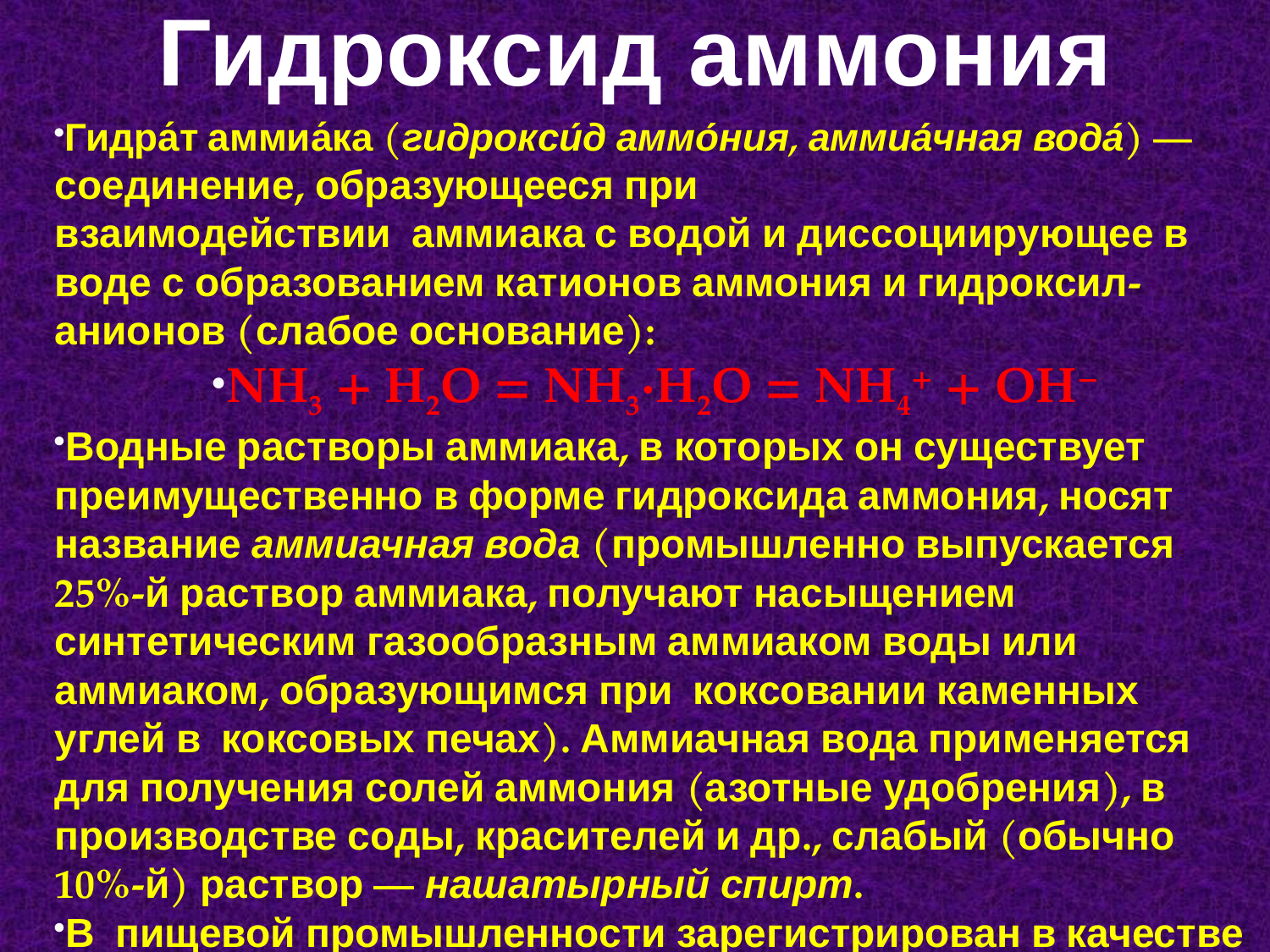

# Гидроксид аммония
Гидра́т аммиа́ка (гидрокси́д аммо́ния, аммиа́чная вода́) — соединение, образующееся при взаимодействии  аммиака с водой и диссоциирующее в воде с образованием катионов аммония и гидроксил-анионов (слабое основание):
NH3 + H2O = NH3·H2O = NH4+ + OH−
Водные растворы аммиака, в которых он существует преимущественно в форме гидроксида аммония, носят название аммиачная вода (промышленно выпускается 25%-й раствор аммиака, получают насыщением синтетическим газообразным аммиаком воды или аммиаком, образующимся при  коксовании каменных углей в  коксовых печах). Аммиачная вода применяется для получения солей аммония (азотные удобрения), в производстве соды, красителей и др., слабый (обычно 10%-й) раствор — нашатырный спирт.
В  пищевой промышленности зарегистрирован в качестве  пищевой добавки E527.